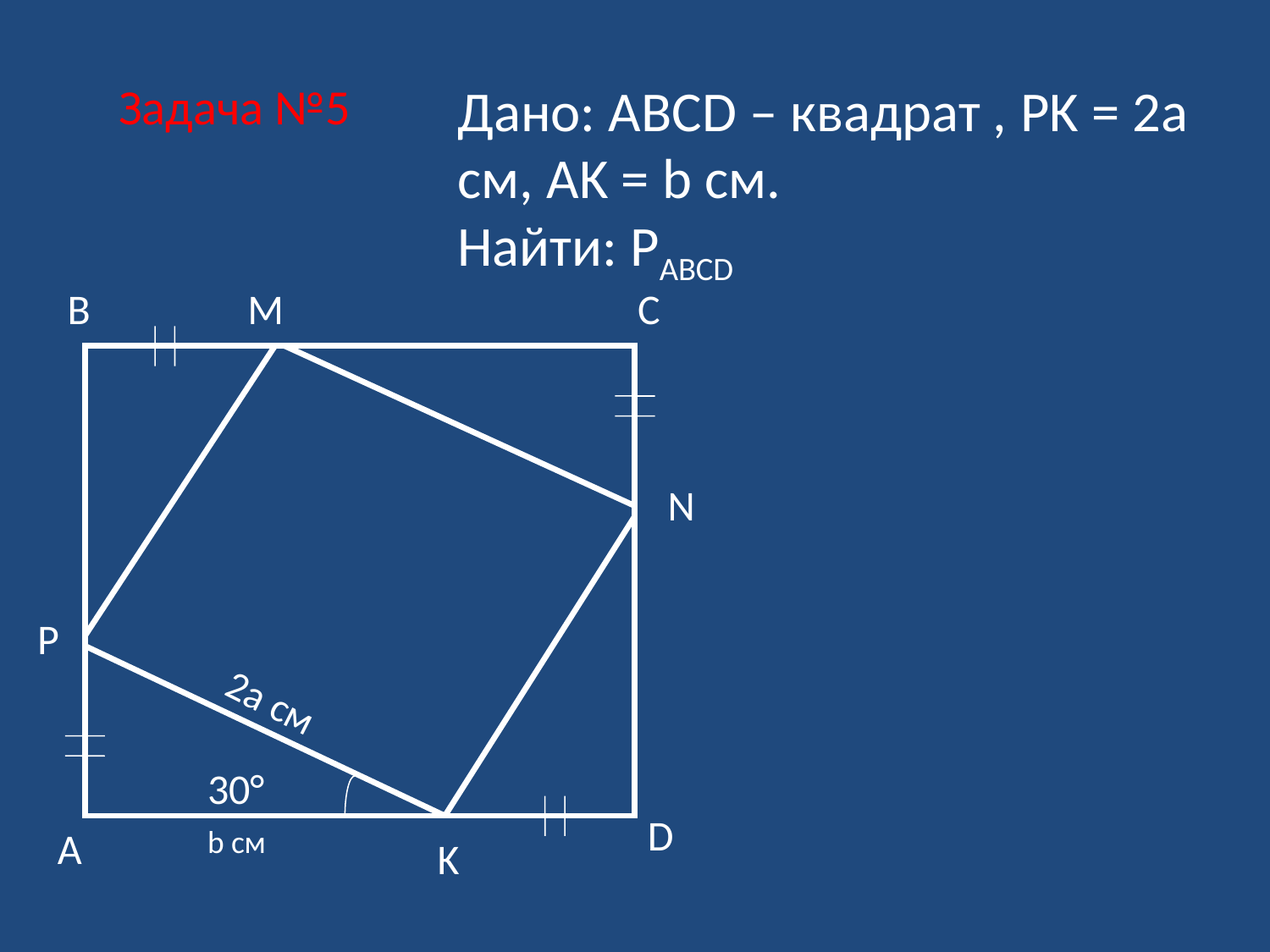

Дано: ABCD – квадрат , PK = 2a см, AK = b см.
Найти: PABCD
Задача №5
B
M
C

N

P

2a см

30°

D
A
b см
K